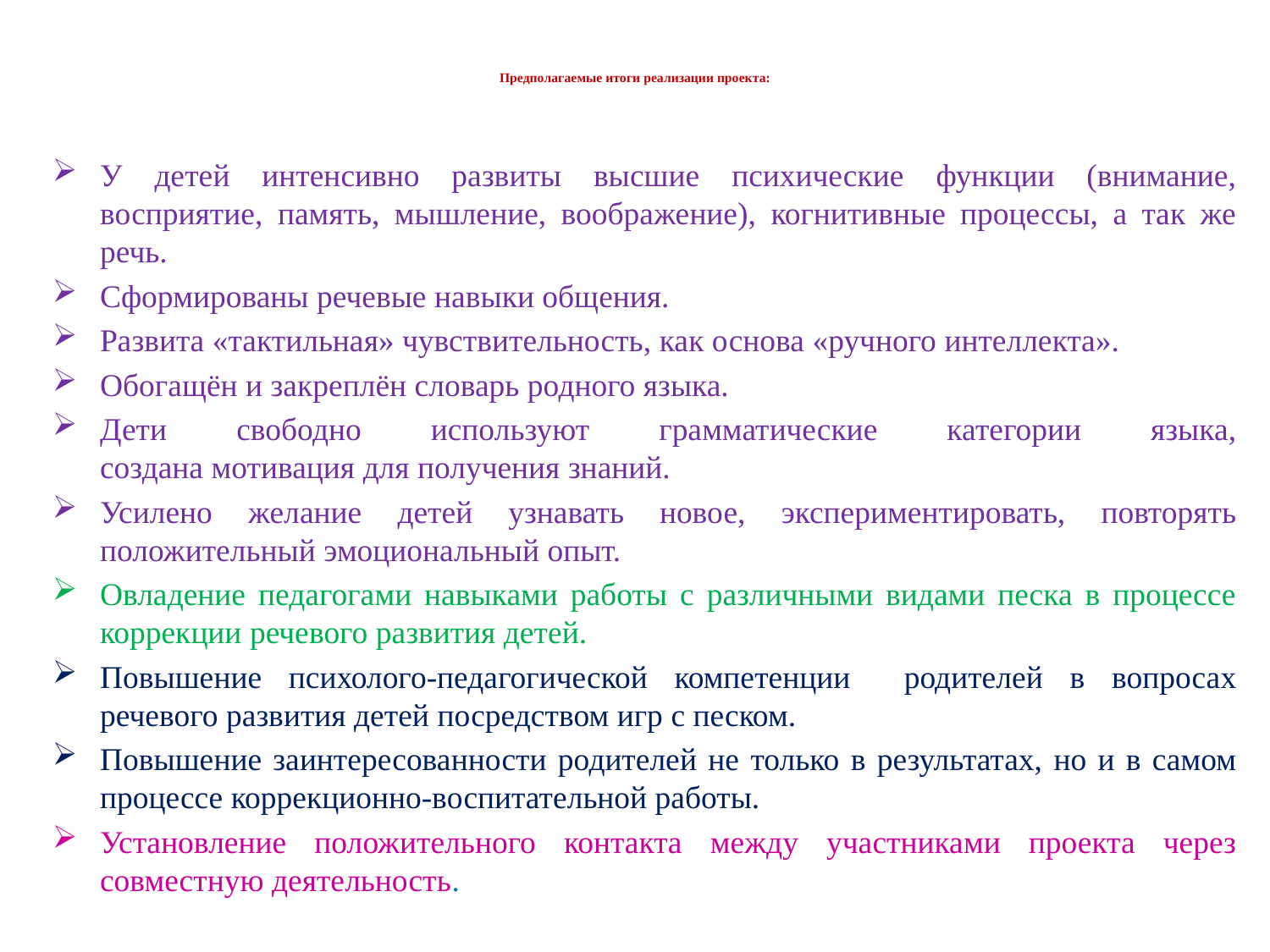

# Предполагаемые итоги реализации проекта:
У детей интенсивно развиты высшие психические функции (внимание, восприятие, память, мышление, воображение), когнитивные процессы, а так же речь.
Сформированы речевые навыки общения.
Развита «тактильная» чувствительность, как основа «ручного интеллекта».
Обогащён и закреплён словарь родного языка.
Дети свободно используют грамматические категории языка,
создана мотивация для получения знаний.
Усилено желание детей узнавать новое, экспериментировать, повторять положительный эмоциональный опыт.
Овладение педагогами навыками работы с различными видами песка в процессе коррекции речевого развития детей.
Повышение психолого-педагогической компетенции  родителей в вопросах речевого развития детей посредством игр с песком.
Повышение заинтересованности родителей не только в результатах, но и в самом процессе коррекционно-воспитательной работы.
Установление положительного контакта между участниками проекта через совместную деятельность.